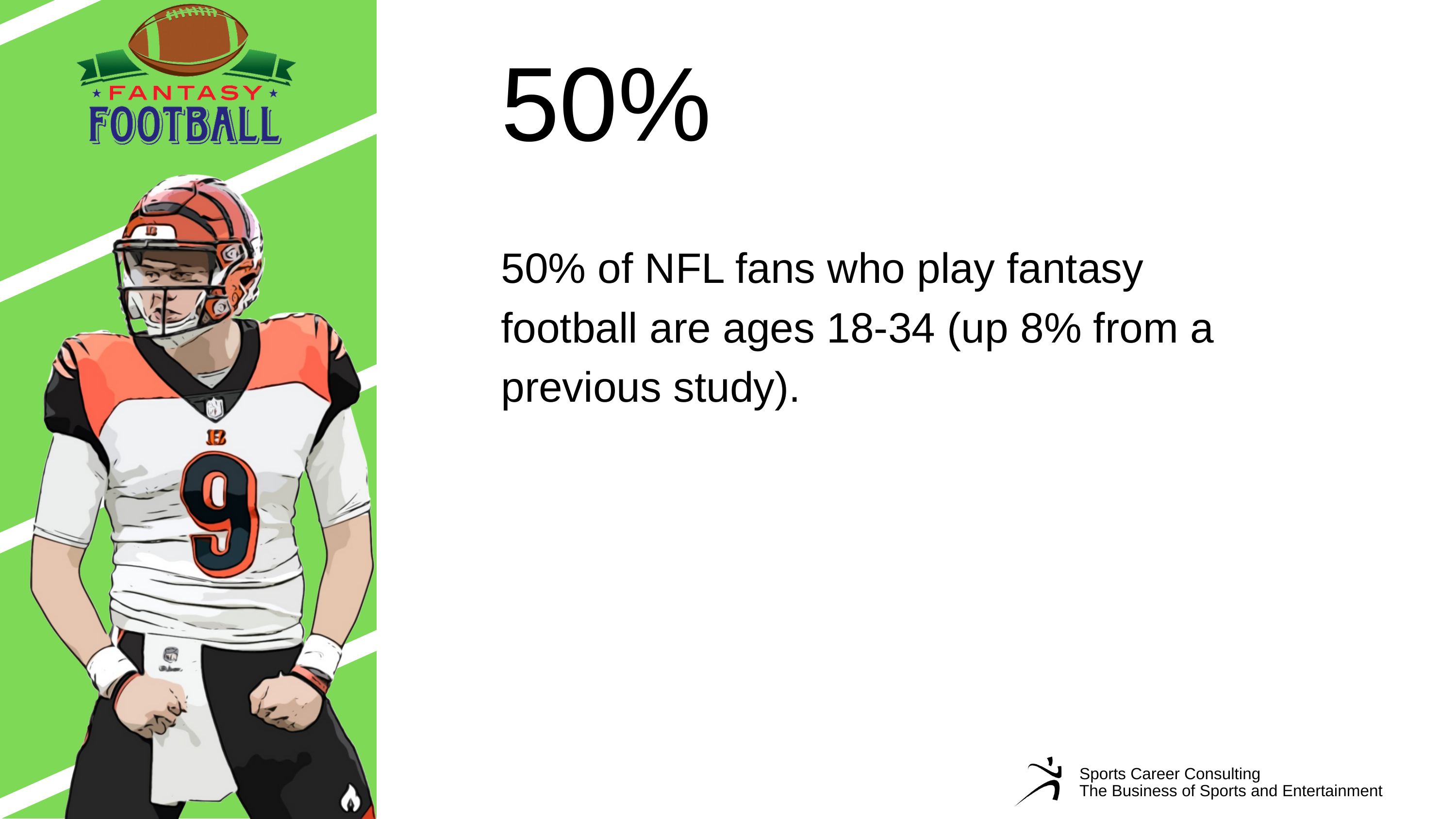

50%

50% of NFL fans who play fantasy football are ages 18-34 (up 8% from a previous study).

Sports Career Consulting
The Business of Sports and Entertainment